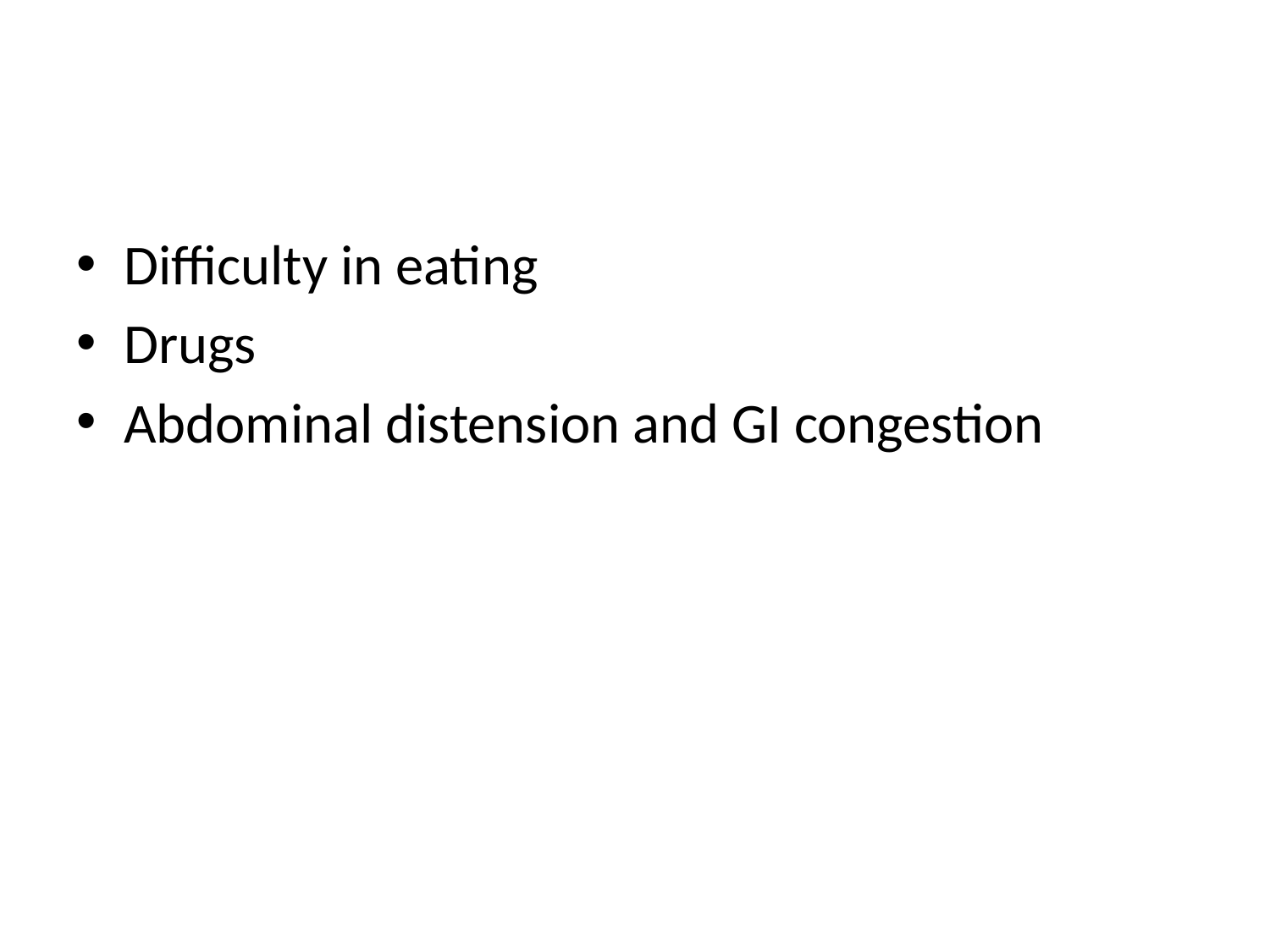

#
Difficulty in eating
Drugs
Abdominal distension and GI congestion